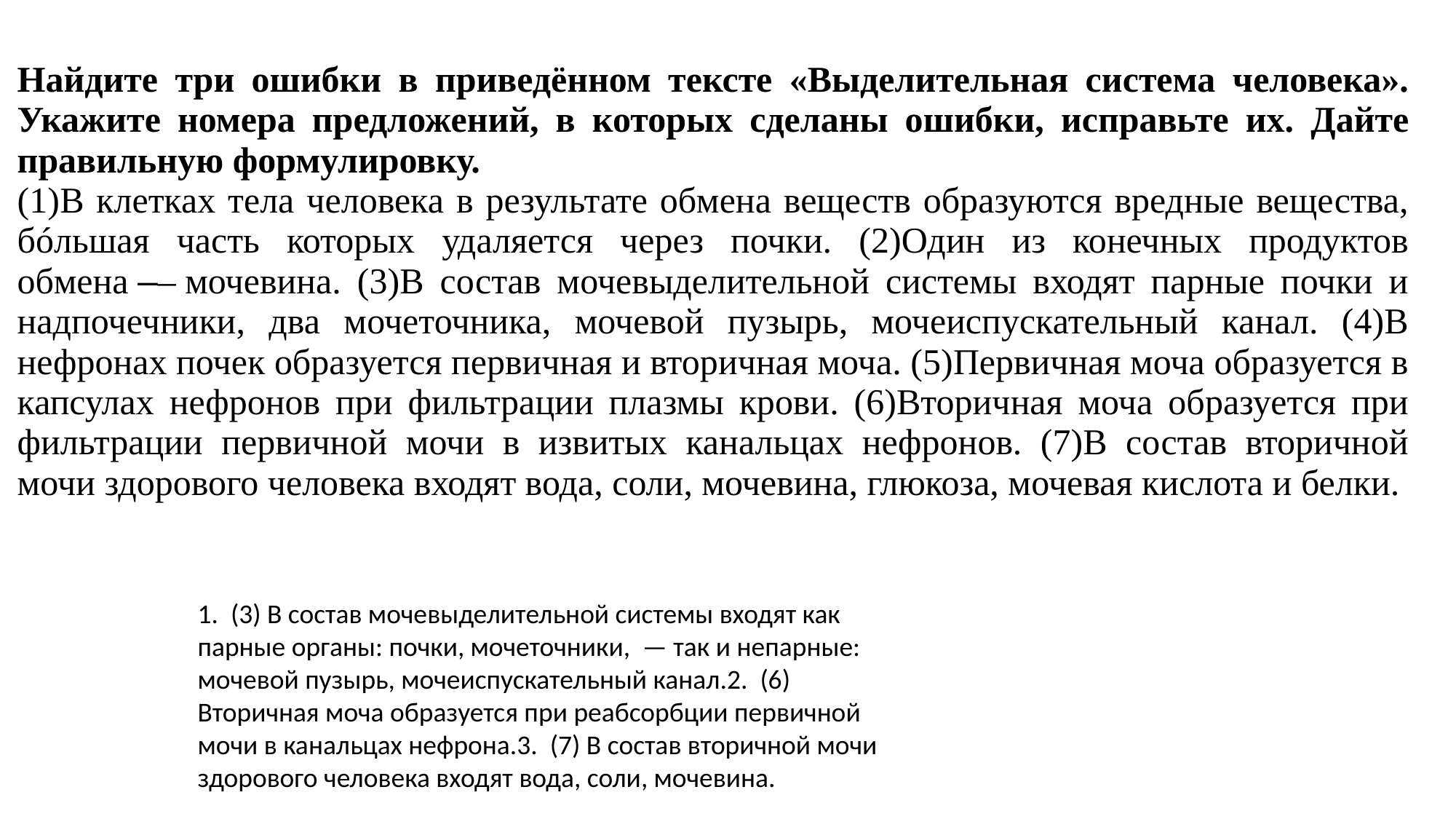

| Найдите три ошибки в приведённом тексте «Выделительная система человека». Укажите номера предложений, в которых сделаны ошибки, исправьте их. Дайте правильную формулировку. (1)В клетках тела человека в результате обмена веществ образуются вредные вещества, бóльшая часть которых удаляется через почки. (2)Один из конечных продуктов обмена –– мочевина. (3)В состав мочевыделительной системы входят парные почки и надпочечники, два мочеточника, мочевой пузырь, мочеиспускательный канал. (4)В нефронах почек образуется первичная и вторичная моча. (5)Первичная моча образуется в капсулах нефронов при фильтрации плазмы крови. (6)Вторичная моча образуется при фильтрации первичной мочи в извитых канальцах нефронов. (7)В состав вторичной мочи здорового человека входят вода, соли, мочевина, глюкоза, мочевая кислота и белки. |
| --- |
1.  (3) В состав мочевыделительной системы входят как парные органы: почки, мочеточники,  — так и непарные: мочевой пузырь, мочеиспускательный канал.2.  (6) Вторичная моча образуется при реабсорбции первичной мочи в канальцах нефрона.3.  (7) В состав вторичной мочи здорового человека входят вода, соли, мочевина.